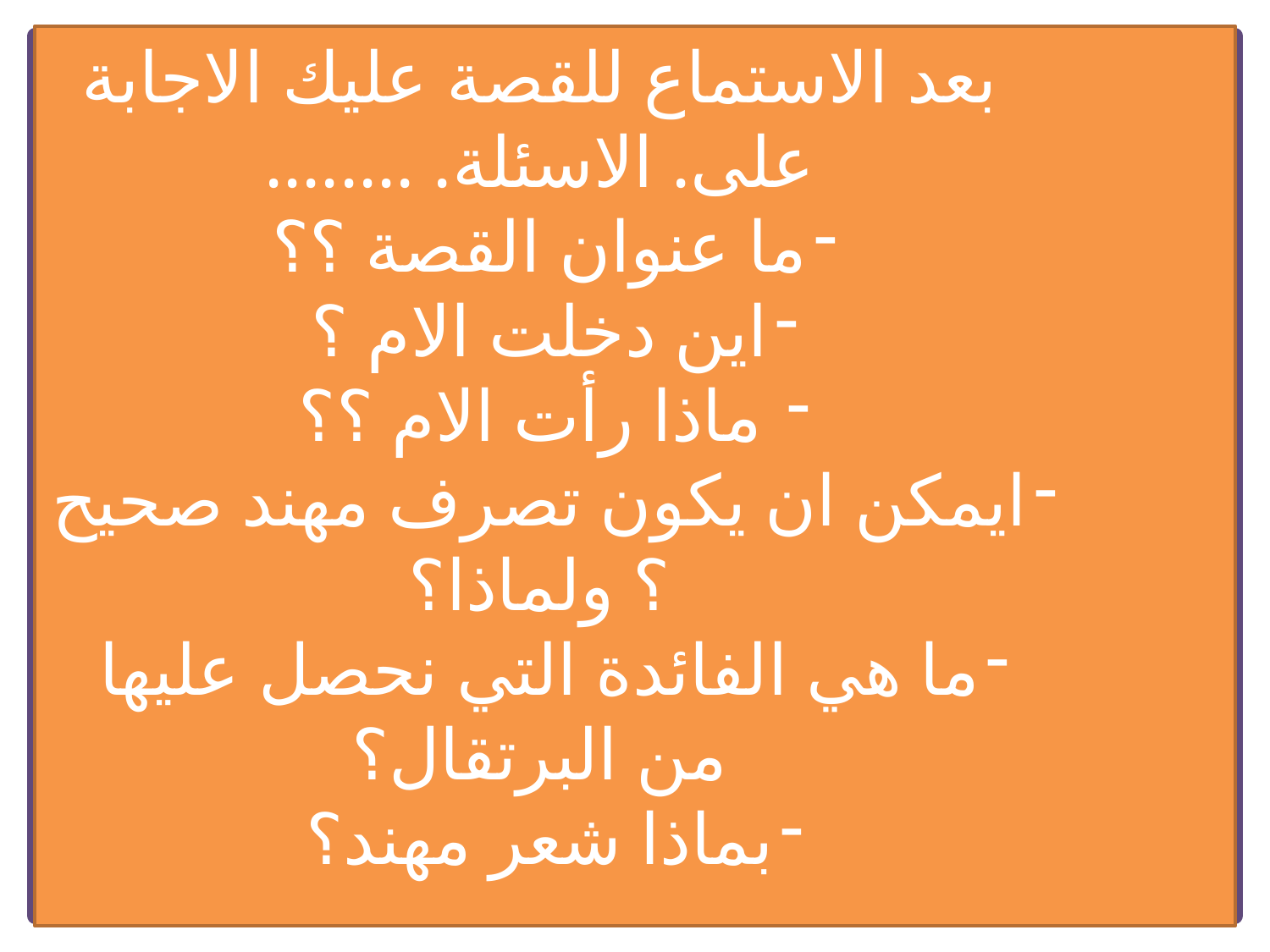

بعد الاستماع للقصة عليك الاجابة على. الاسئلة. ........
ما عنوان القصة ؟؟
اين دخلت الام ؟
 ماذا رأت الام ؟؟
ايمكن ان يكون تصرف مهند صحيح ؟ ولماذا؟
ما هي الفائدة التي نحصل عليها من البرتقال؟
بماذا شعر مهند؟

Your Text Here